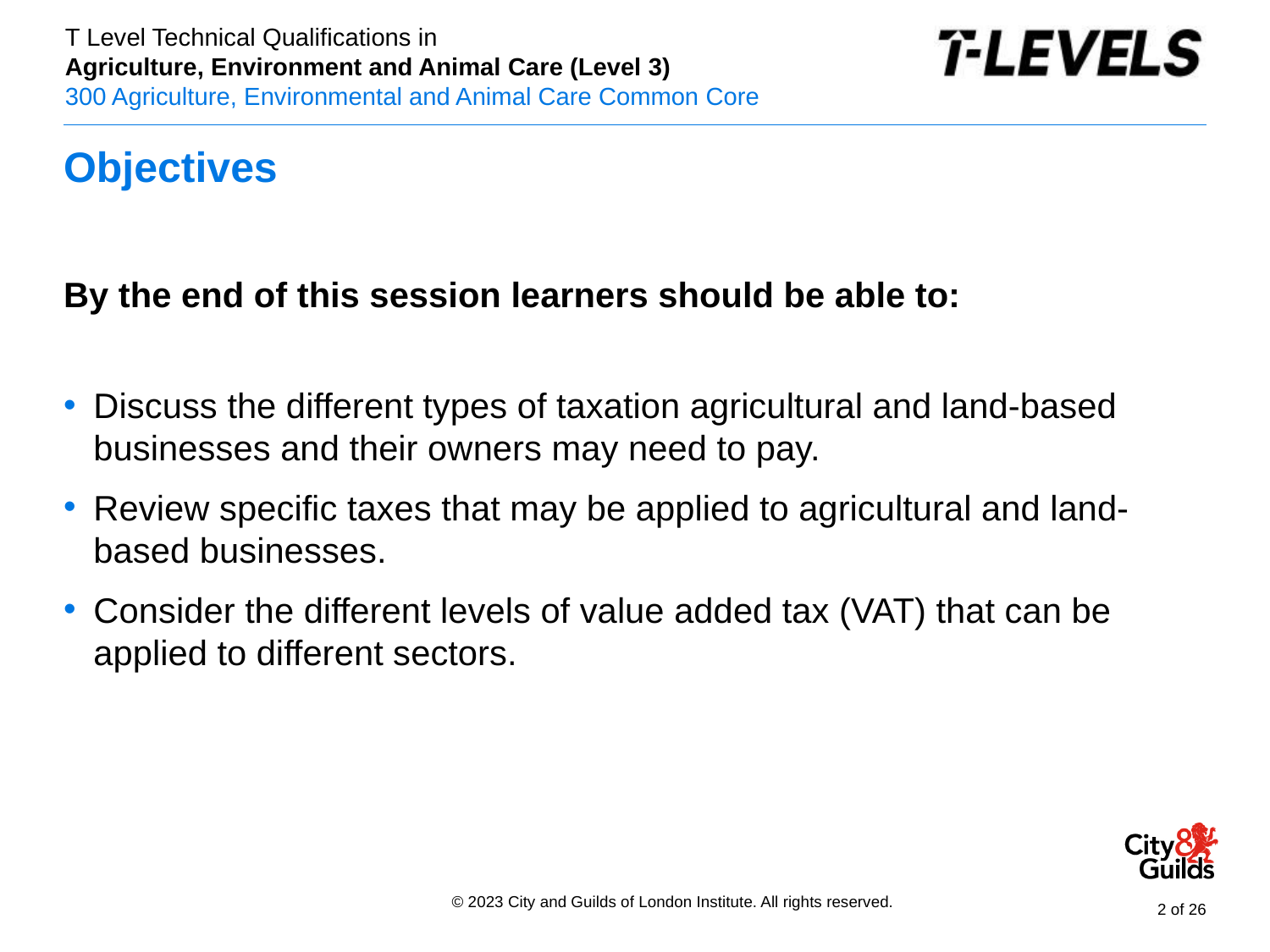

# Objectives
By the end of this session learners should be able to:

Discuss the different types of taxation agricultural and land-based businesses and their owners may need to pay.
Review specific taxes that may be applied to agricultural and land-based businesses.
Consider the different levels of value added tax (VAT) that can be applied to different sectors.